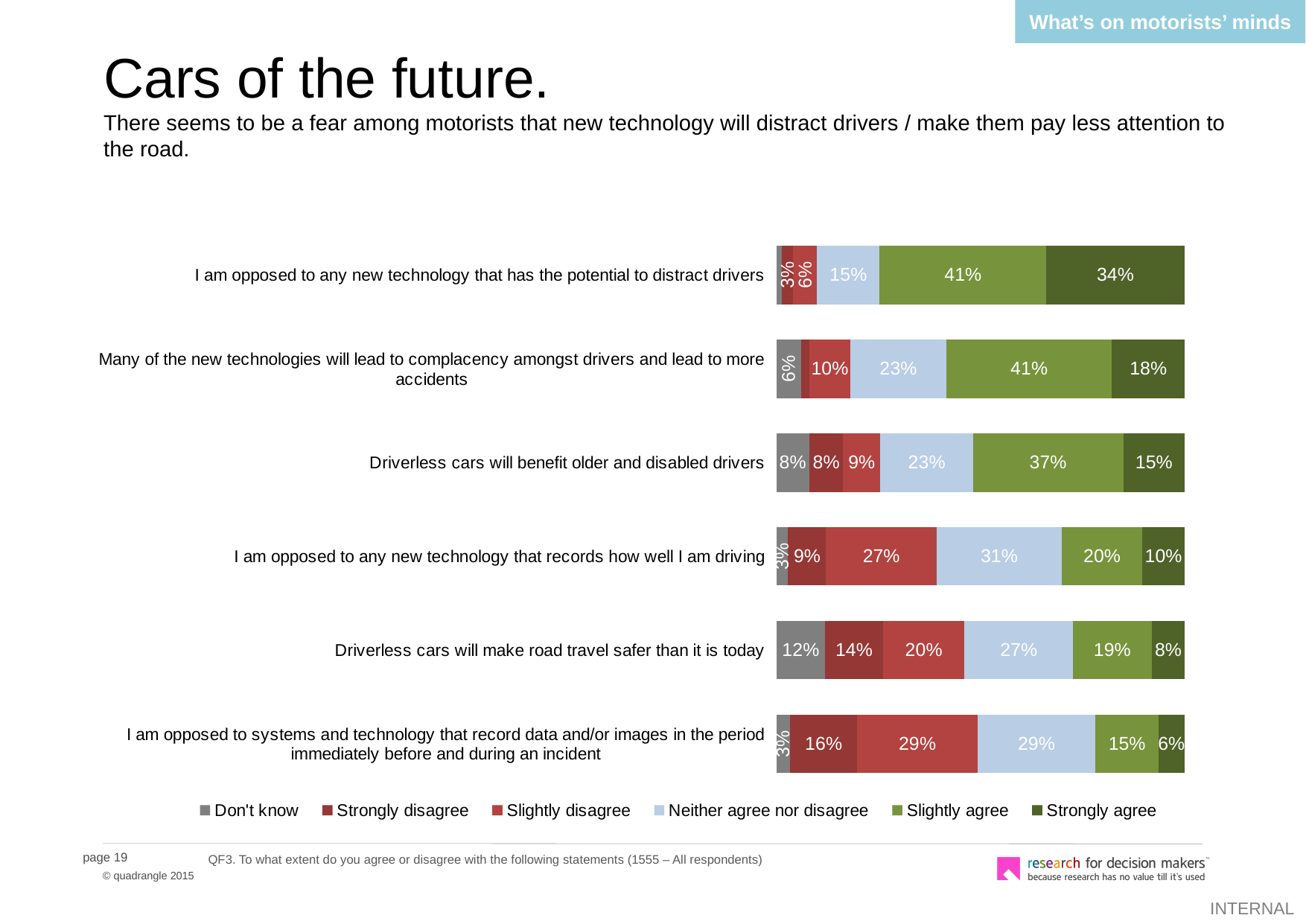

What’s on motorists’ minds
Cars of the future.
There seems to be a fear among motorists that new technology will distract drivers / make them pay less attention to the road.

### Chart

| Category | Don't know | Strongly disagree | Slightly disagree | Neither agree nor disagree | Slightly agree | Strongly agree |
|---|---|---|---|---|---|---|
| I am opposed to any new technology that has the potential to distract drivers | 0.01405554604288 | 0.02688399916960022 | 0.058849810471429745 | 0.15321758562610147 | 0.4075311439466 | 0.3394619147434 |
| Many of the new technologies will lead to complacency amongst drivers and lead to more accidents | 0.06029922487095001 | 0.0202731649423 | 0.1009592653358 | 0.23417818112230138 | 0.40573368462499976 | 0.1785564791037 |
| Driverless cars will benefit older and disabled drivers | 0.08048803613828 | 0.08317358525215 | 0.09058541604767024 | 0.22715207369529997 | 0.3680683764703004 | 0.1505325123964009 |
| I am opposed to any new technology that records how well I am driving | 0.0288932783696602 | 0.09302761474495003 | 0.2708328914792 | 0.3057928884675 | 0.197561670112 | 0.10389165682670012 |
| Driverless cars will make road travel safer than it is today | 0.1196662956528002 | 0.1412605663476 | 0.1996570714753 | 0.26597103427149993 | 0.1920378580991 | 0.08140717415369 |
| I am opposed to systems and technology that record data and/or images in the period immediately before and during an incident | 0.03347525783948 | 0.1647231516503 | 0.2941342163753 | 0.28930187041360184 | 0.15363833149320152 | 0.06472717222803 |
QF3. To what extent do you agree or disagree with the following statements (1555 – All respondents)